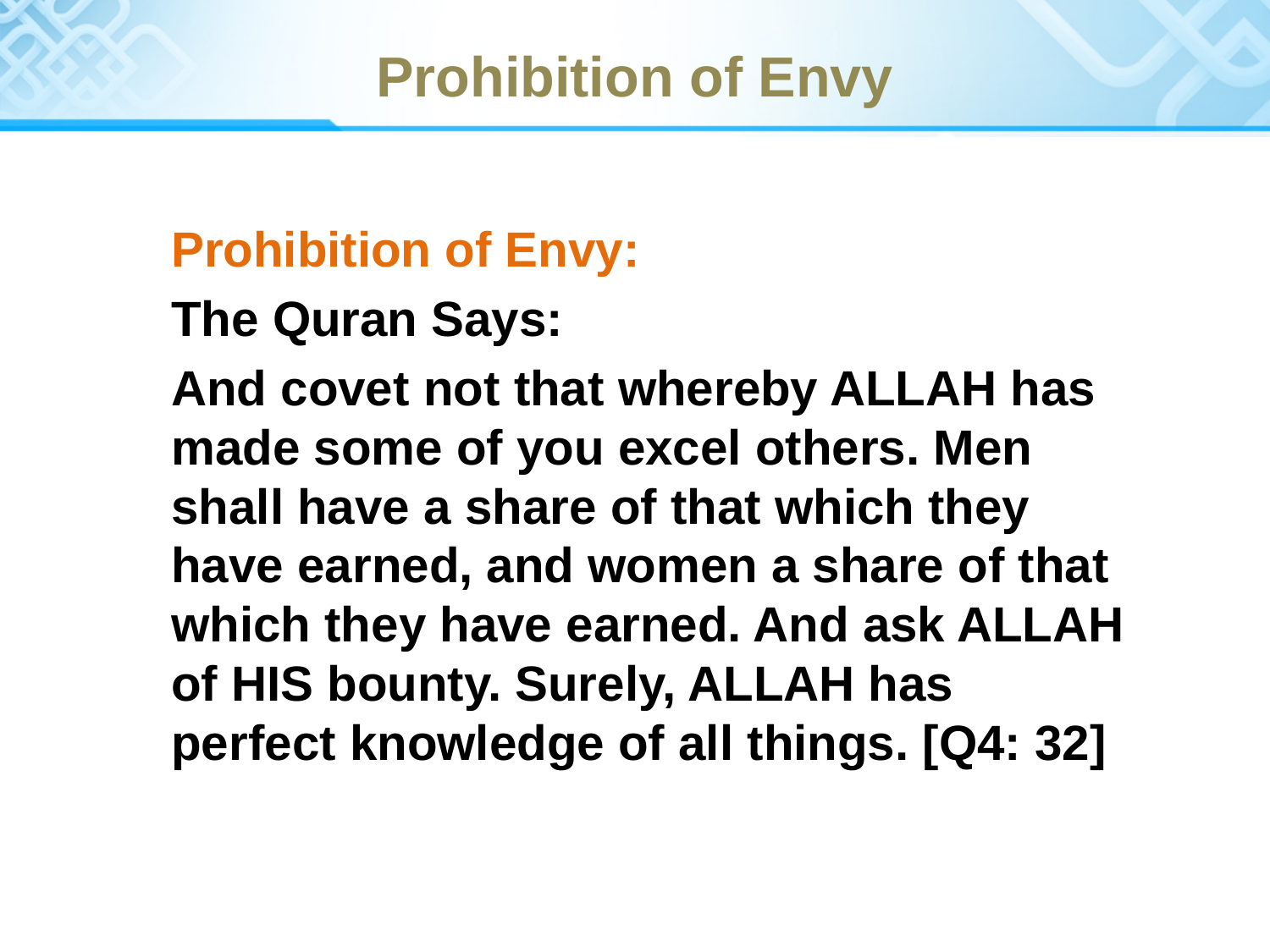

Prohibition of Envy

Prohibition of Envy:
The Quran Says:
And covet not that whereby ALLAH has made some of you excel others. Men shall have a share of that which they have earned, and women a share of that which they have earned. And ask ALLAH of HIS bounty. Surely, ALLAH has perfect knowledge of all things. [Q4: 32]